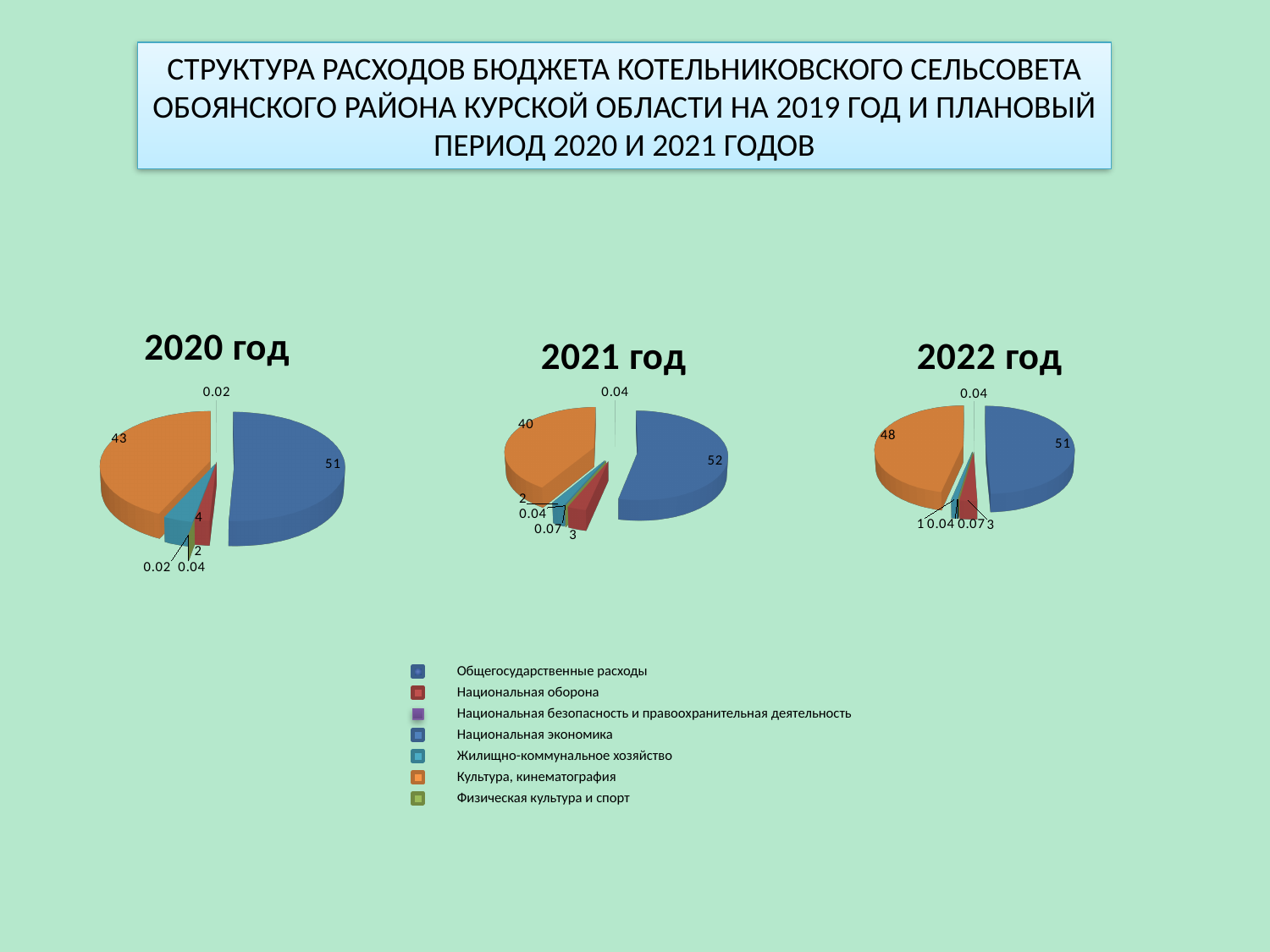

СТРУКТУРА РАСХОДОВ БЮДЖЕТА КОТЕЛЬНИКОВСКОГО СЕЛЬСОВЕТА ОБОЯНСКОГО РАЙОНА КУРСКОЙ ОБЛАСТИ НА 2019 ГОД И ПЛАНОВЫЙ ПЕРИОД 2020 И 2021 ГОДОВ

[unsupported chart]

[unsupported chart]

[unsupported chart]

Общегосударственные расходы

Национальная оборона

Национальная безопасность и правоохранительная деятельность

Национальная экономика

Жилищно-коммунальное хозяйство

Культура, кинематография

Физическая культура и спорт